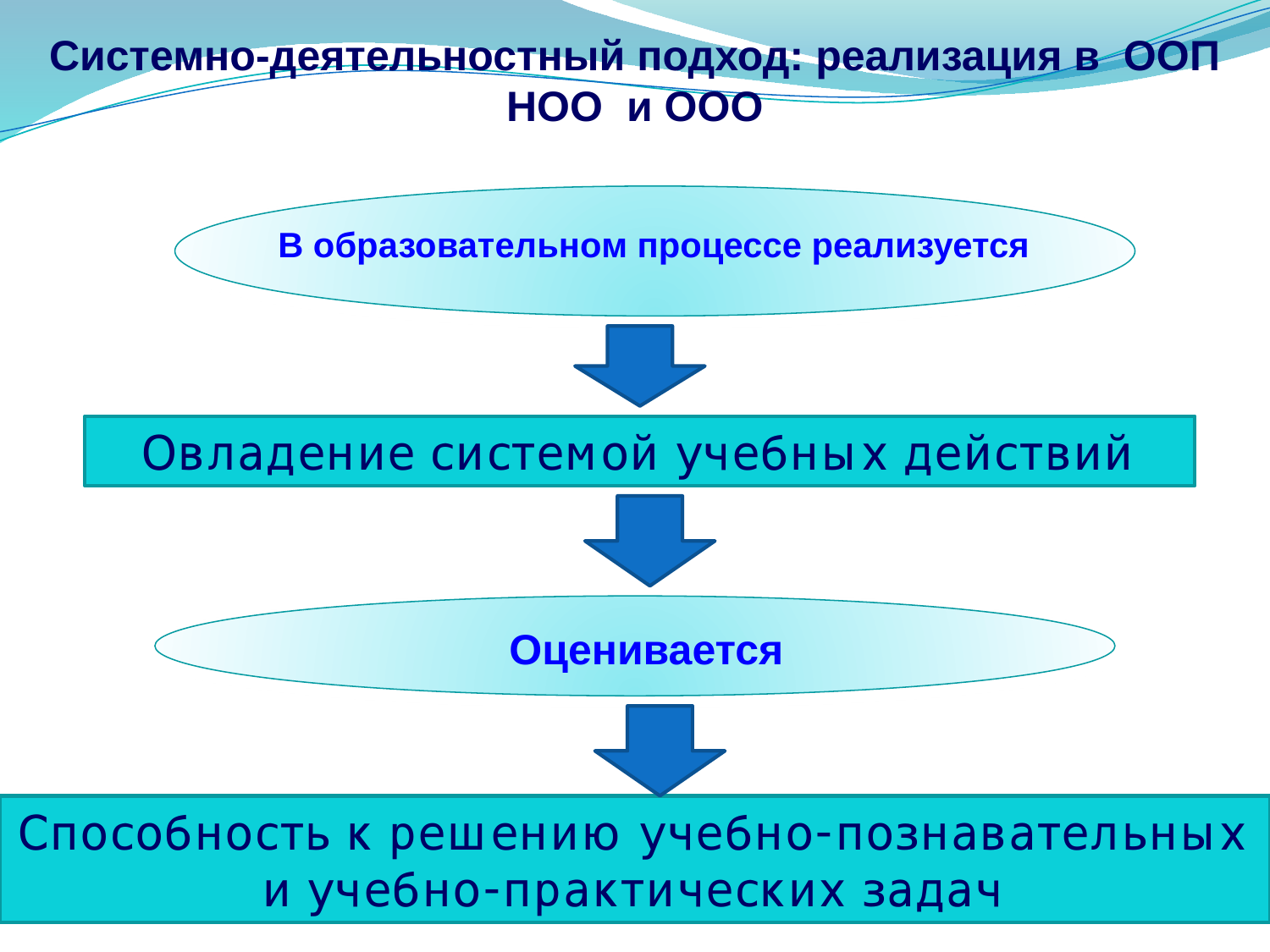

Системно-деятельностный подход: реализация в  ООП
НОО  и ООО

В образовательном процессе реализуется

Овладение системой учебных действий

Оценивается

Способность к решению учебно-познавательных и учебно-практических задач